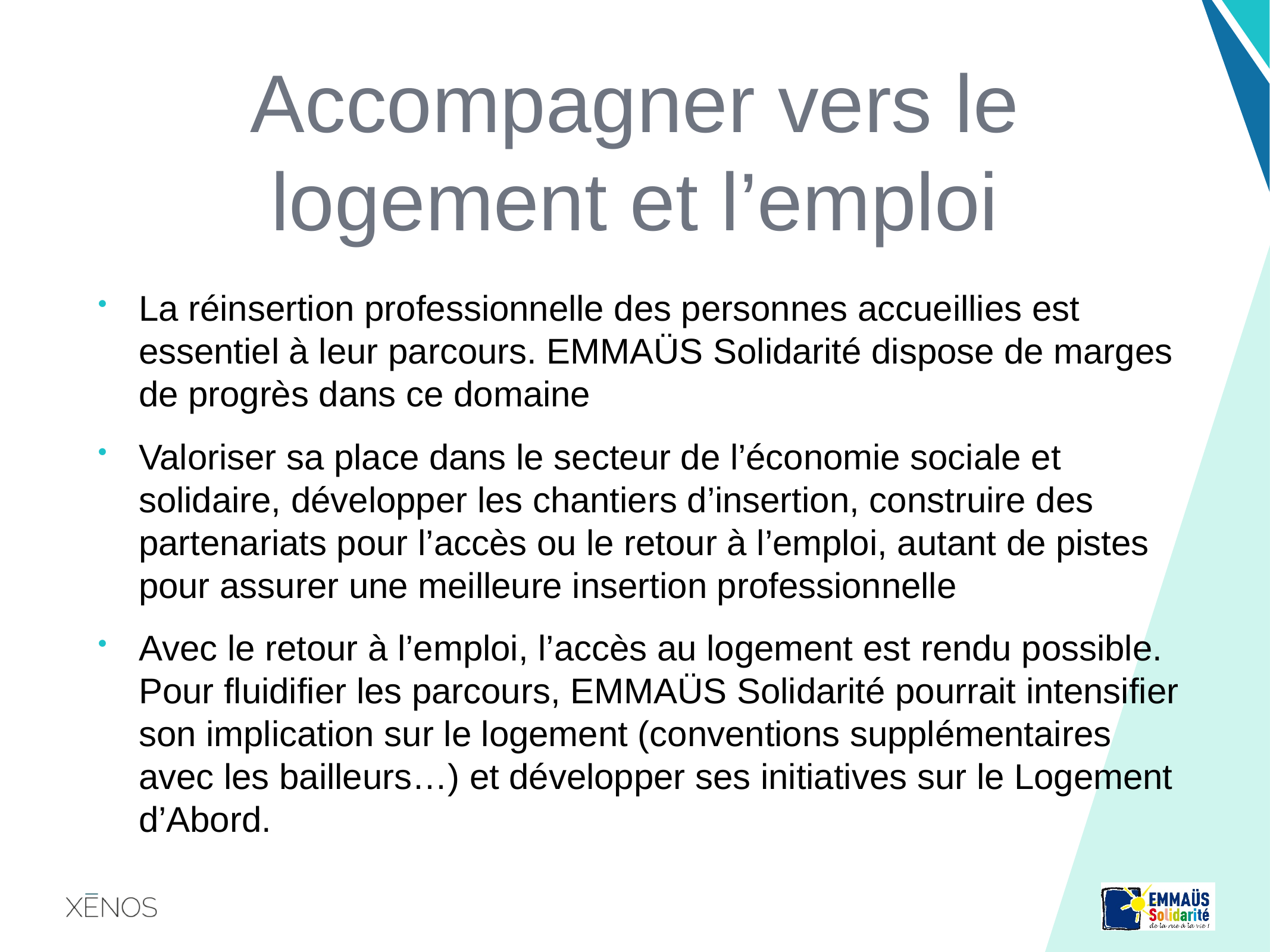

# Accompagner vers le logement et l’emploi

La réinsertion professionnelle des personnes accueillies est essentiel à leur parcours. EMMAÜS Solidarité dispose de marges de progrès dans ce domaine
Valoriser sa place dans le secteur de l’économie sociale et solidaire, développer les chantiers d’insertion, construire des partenariats pour l’accès ou le retour à l’emploi, autant de pistes pour assurer une meilleure insertion professionnelle
Avec le retour à l’emploi, l’accès au logement est rendu possible. Pour fluidifier les parcours, EMMAÜS Solidarité pourrait intensifier son implication sur le logement (conventions supplémentaires avec les bailleurs…) et développer ses initiatives sur le Logement d’Abord.